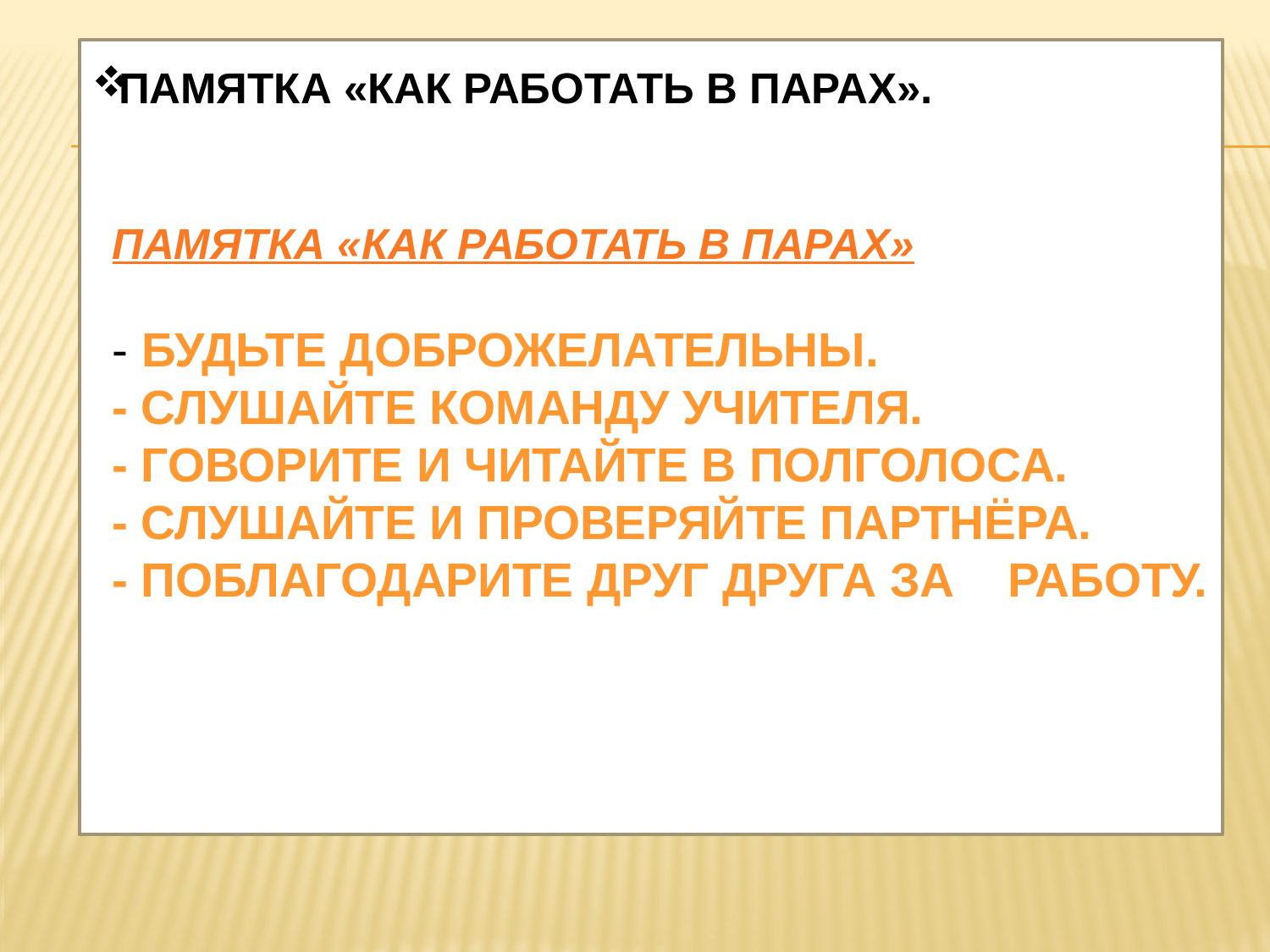

# Памятка «Как работать в парах».     Памятка «Как работать в парах» - Будьте доброжелательны. - Слушайте команду учителя. - Говорите и читайте в полголоса. - Слушайте и проверяйте партнёра. - Поблагодарите друг друга за    работу.